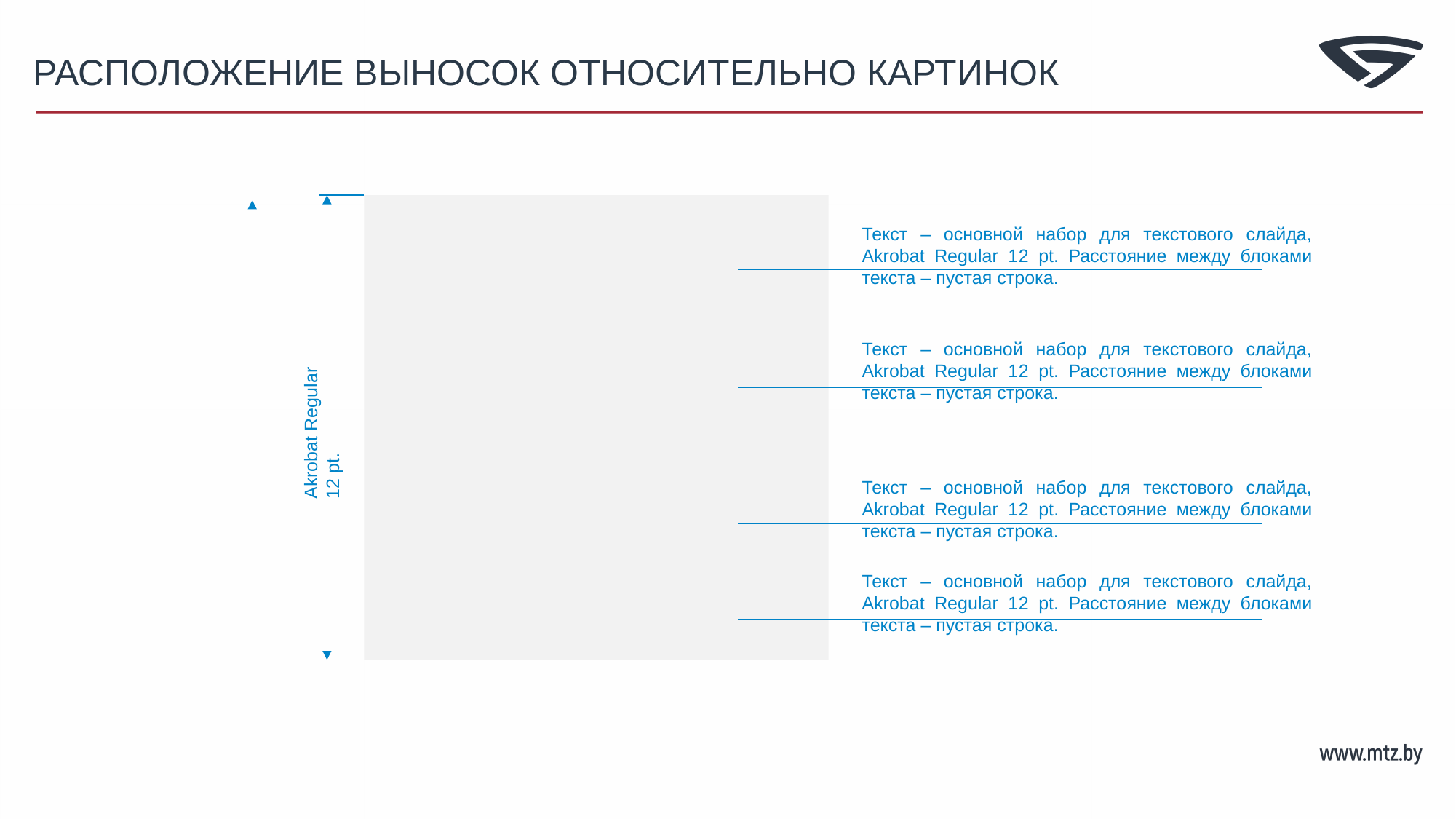

РАСПОЛОЖЕНИЕ ВЫНОСОК ОТНОСИТЕЛЬНО КАРТИНОК

Текст – основной набор для текстового слайда, Akrobat Regular 12 pt. Расстояние между блоками текста – пустая строка.
Текст – основной набор для текстового слайда, Akrobat Regular 12 pt. Расстояние между блоками текста – пустая строка.
Akrobat Regular 12 pt.
Текст – основной набор для текстового слайда, Akrobat Regular 12 pt. Расстояние между блоками текста – пустая строка.
Текст – основной набор для текстового слайда, Akrobat Regular 12 pt. Расстояние между блоками текста – пустая строка.